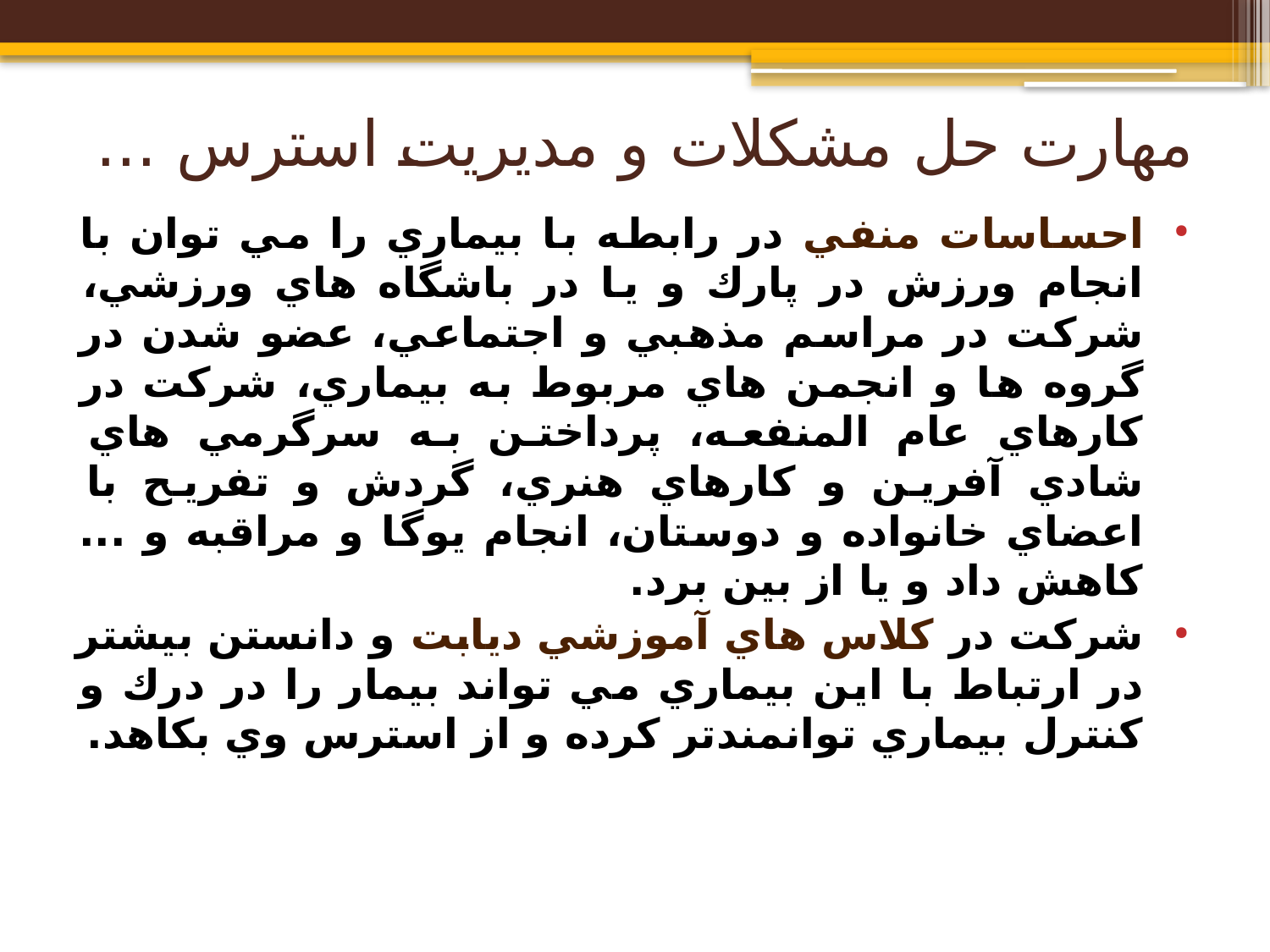

# مهارت حل مشكلات و مديريت استرس ...
احساسات منفي در رابطه با بيماري را مي توان با انجام ورزش در پارك و يا در باشگاه هاي ورزشي، شركت در مراسم مذهبي و اجتماعي، عضو شدن در گروه ها و انجمن هاي مربوط به بيماري، شركت در كارهاي عام المنفعه، پرداختن به سرگرمي هاي شادي آفرين و كارهاي هنري، گردش و تفريح با اعضاي خانواده و دوستان، انجام يوگا و مراقبه و ... كاهش داد و يا از بين برد.
شركت در كلاس هاي آموزشي ديابت و دانستن بيشتر در ارتباط با اين بيماري مي تواند بيمار را در درك و كنترل بيماري توانمندتر كرده و از استرس وي بكاهد.